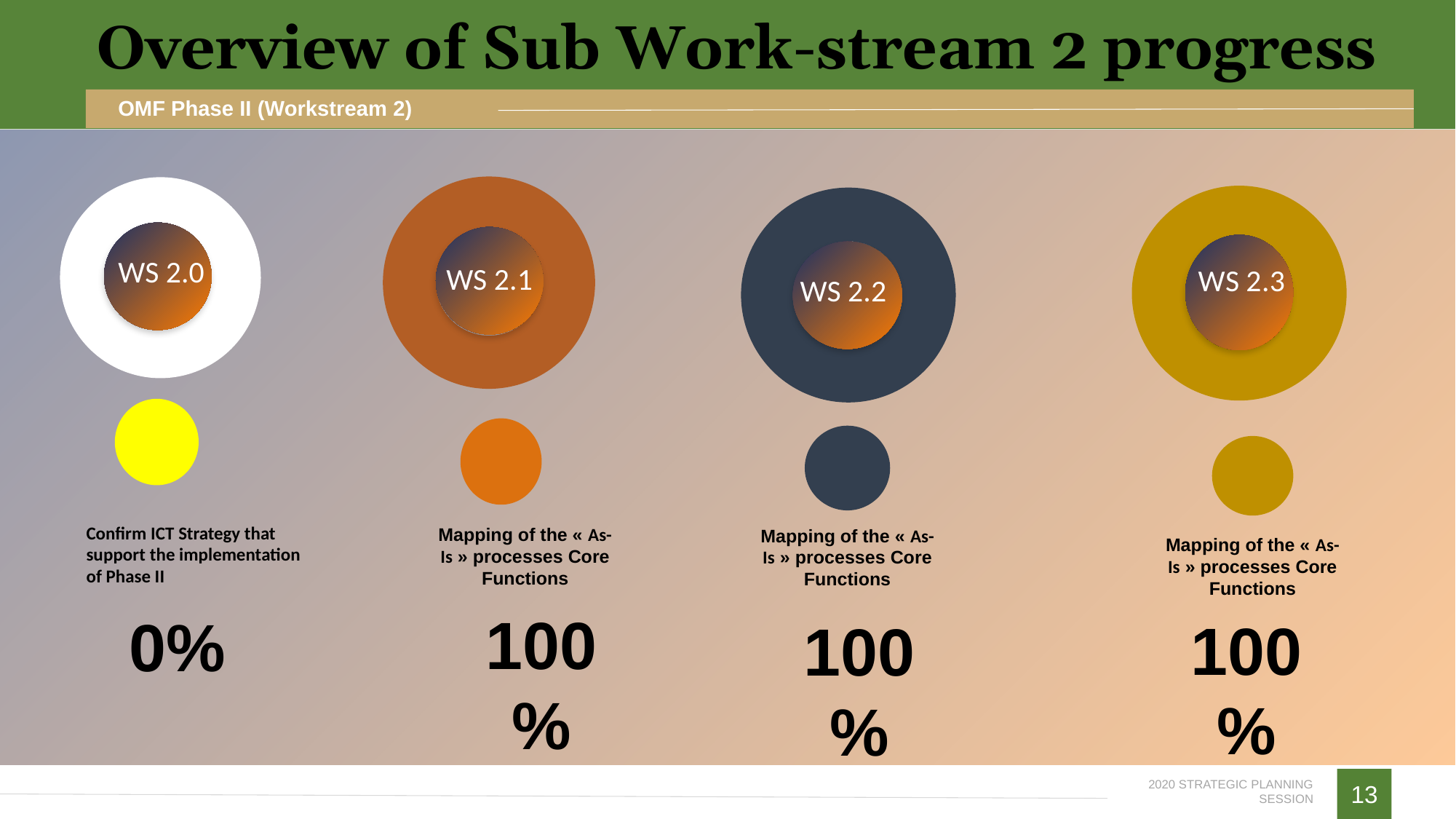

Overview of Sub Work-stream 2 progress

OMF Phase II (Workstream 2)

### Chart

| Category |
|---|

### Chart

| Category |
|---|

### Chart

| Category | Sales |
|---|---|
| 1st Qtr | 100.0 |

### Chart

| Category | Sales |
|---|---|
| 1st Qtr | 35.0 |

### Chart

| Category | Sales |
|---|---|
| 1st Qtr | 35.0 |

### Chart

| Category | Sales |
|---|---|
| 1st Qtr | 35.0 |

WS 2.0
WS 2.1
WS 2.2

Confirm ICT Strategy that support the implementation of Phase II
Mapping of the « As-Is » processes Core Functions
Mapping of the « As-Is » processes Core Functions
Mapping of the « As-Is » processes Core Functions
100%
0%
100%
100%